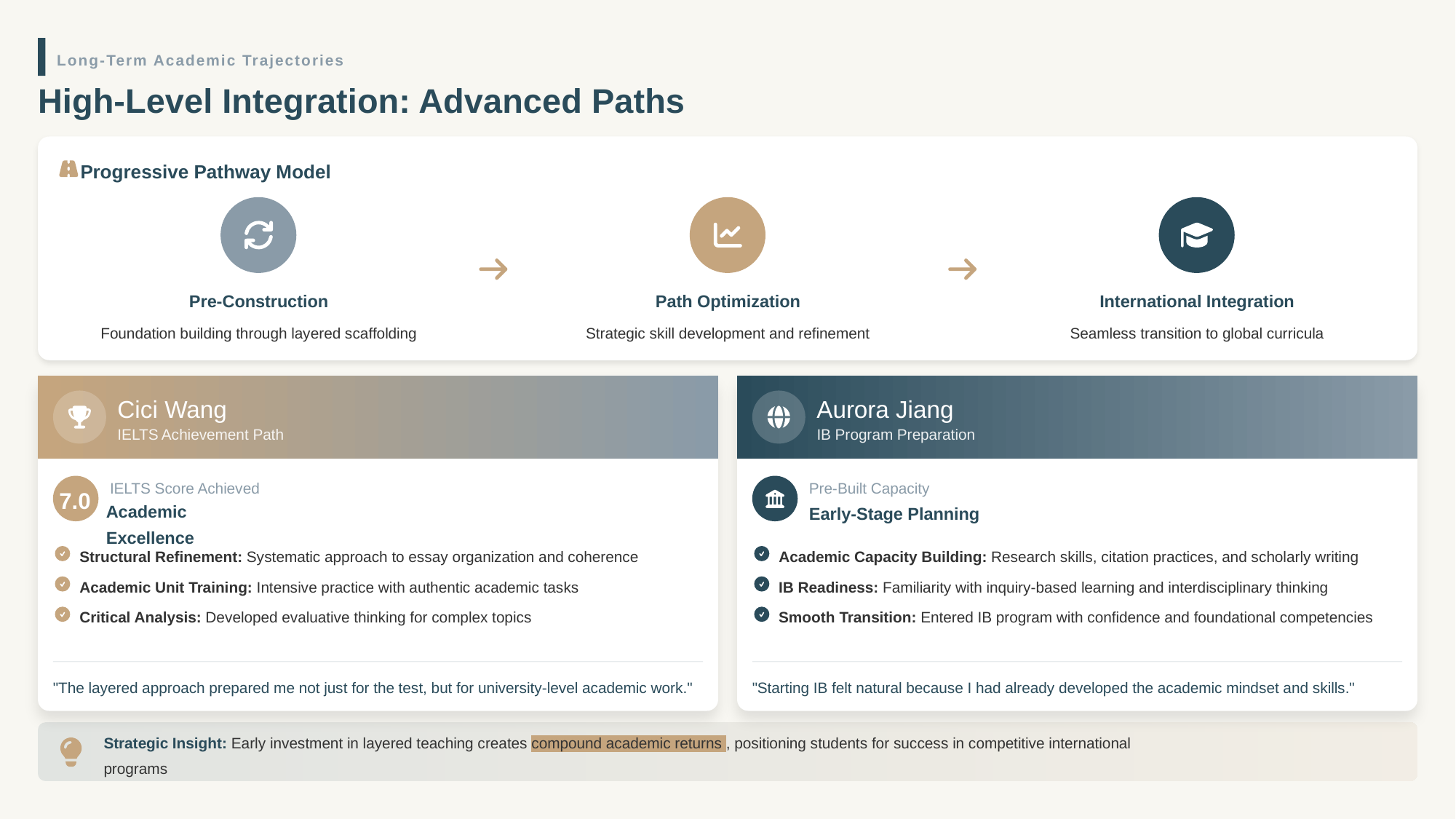

Long-Term Academic Trajectories
High-Level Integration: Advanced Paths

Progressive Pathway Model

Pre-Construction
Path Optimization
International Integration
Foundation building through layered scaffolding
Strategic skill development and refinement
Seamless transition to global curricula

Cici Wang
Aurora Jiang

IB Program Preparation
IELTS Achievement Path
IELTS Score Achieved
Pre-Built Capacity

7.0

Early-Stage Planning
Academic Excellence
Structural Refinement: Systematic approach to essay organization and coherence
Academic Capacity Building: Research skills, citation practices, and scholarly writing

Academic Unit Training: Intensive practice with authentic academic tasks
IB Readiness: Familiarity with inquiry-based learning and interdisciplinary thinking

Critical Analysis: Developed evaluative thinking for complex topics
Smooth Transition: Entered IB program with confidence and foundational competencies

"The layered approach prepared me not just for the test, but for university-level academic work."
"Starting IB felt natural because I had already developed the academic mindset and skills."

Strategic Insight: Early investment in layered teaching creates compound academic returns , positioning students for success in competitive international programs